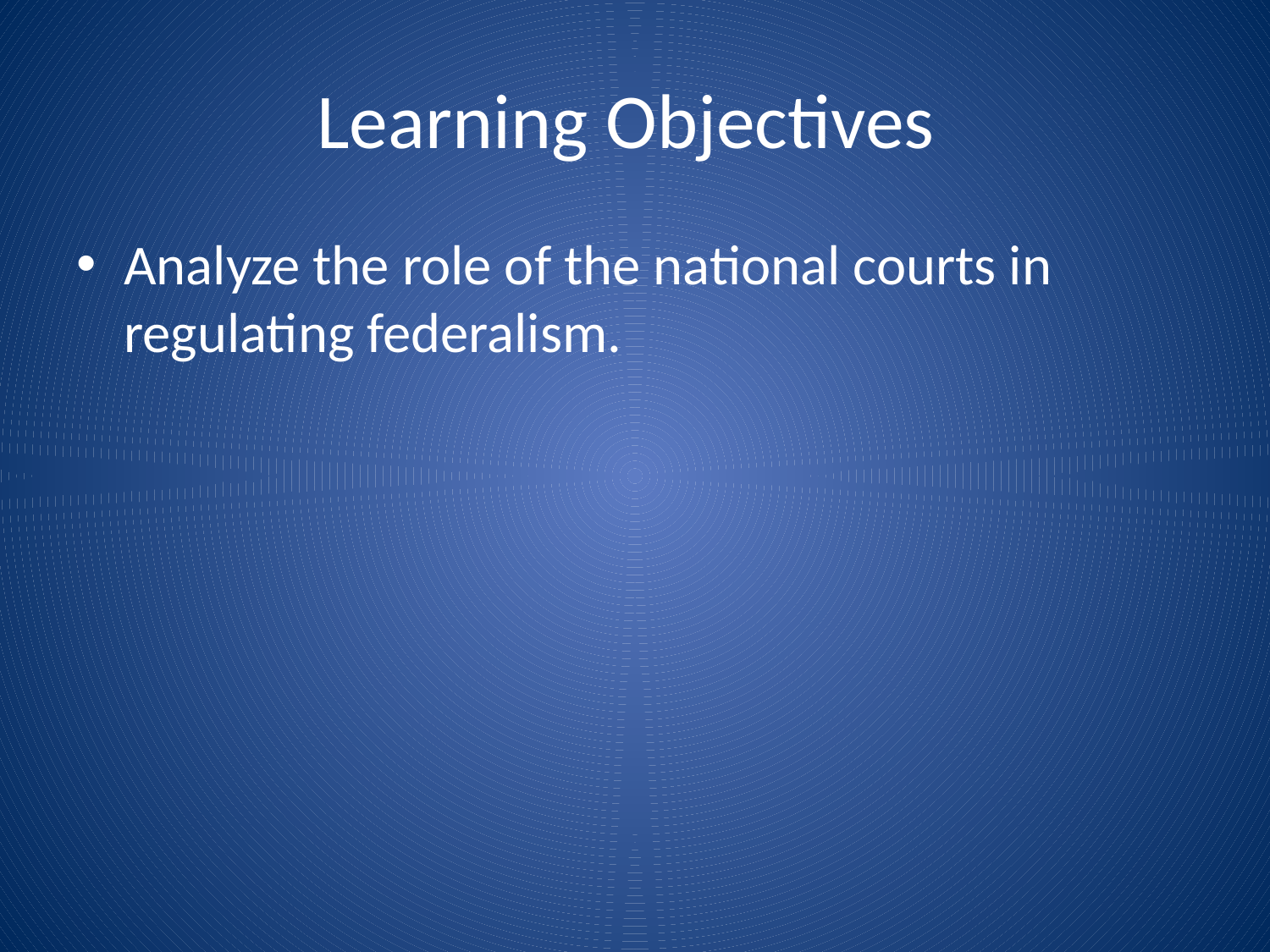

# Learning Objectives
Analyze the role of the national courts in regulating federalism.